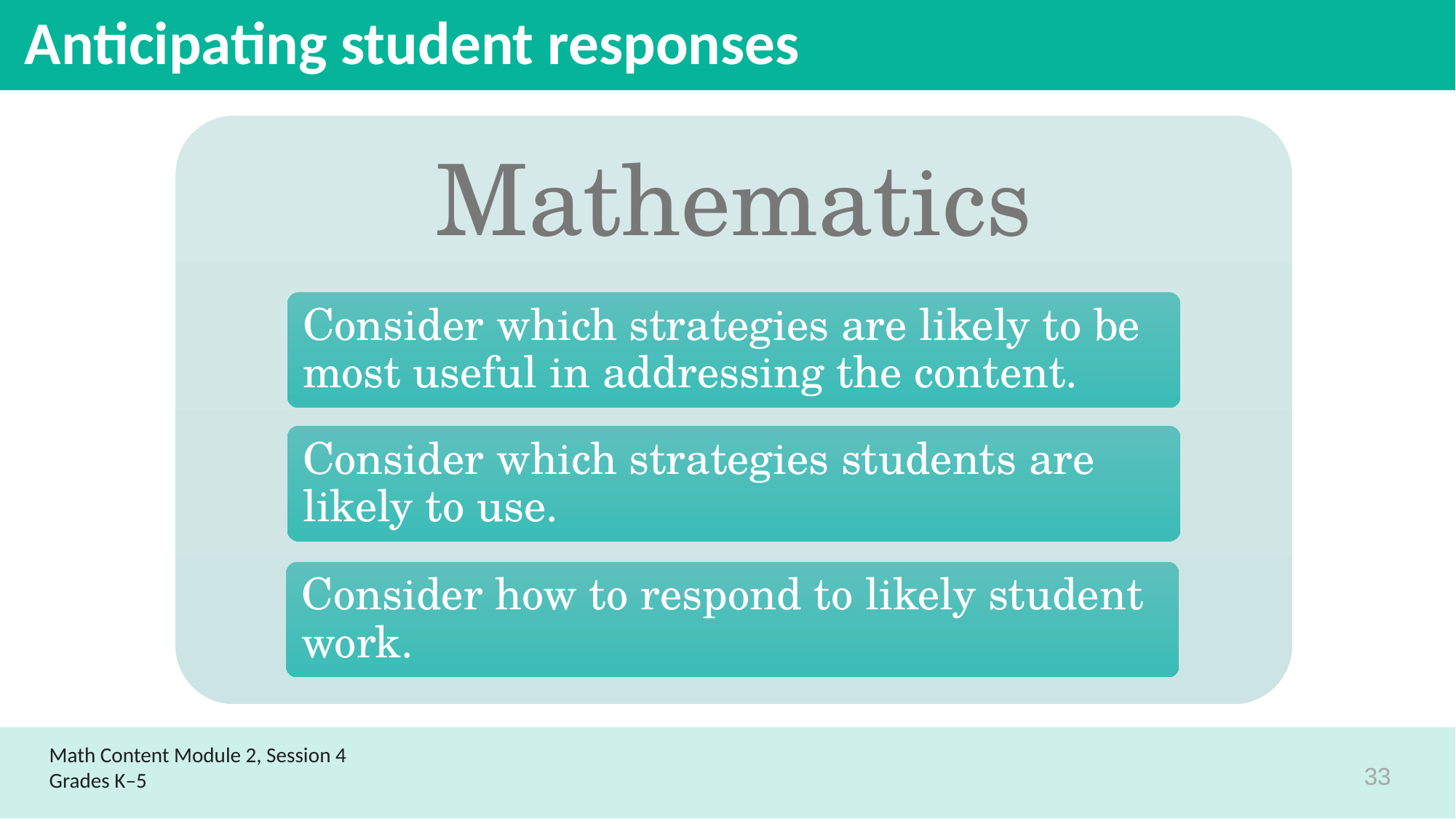

# Anticipating student responses
Mathematics
Consider which strategies are likely to be most useful in addressing the content.
Consider which strategies students are likely to use.
Consider how to respond to likely student work.
Math Content Module 2, Session 4
Grades K–5
33